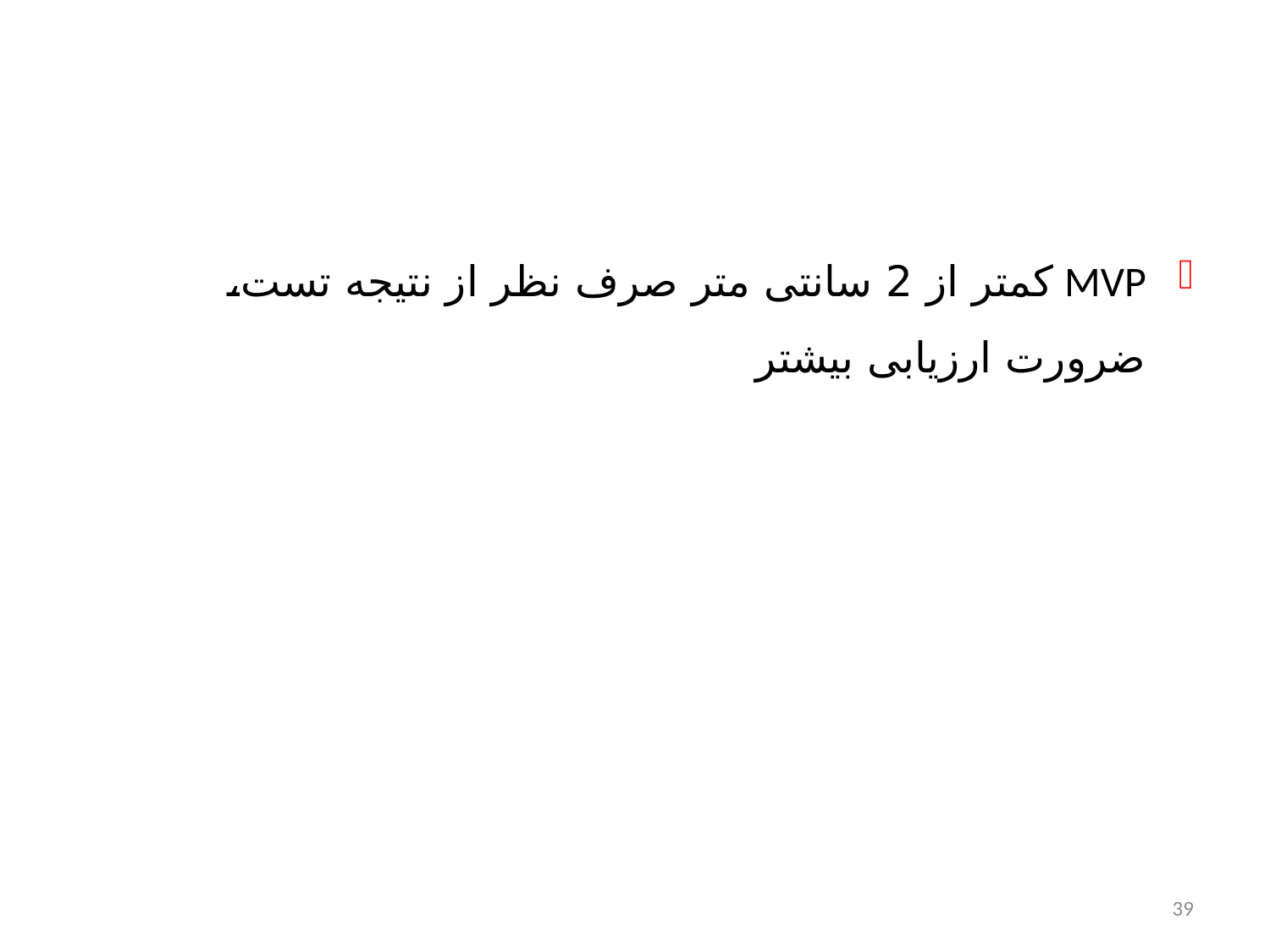

#
MVP کمتر از 2 سانتی متر صرف نظر از نتیجه تست، ضرورت ارزیابی بیشتر
39